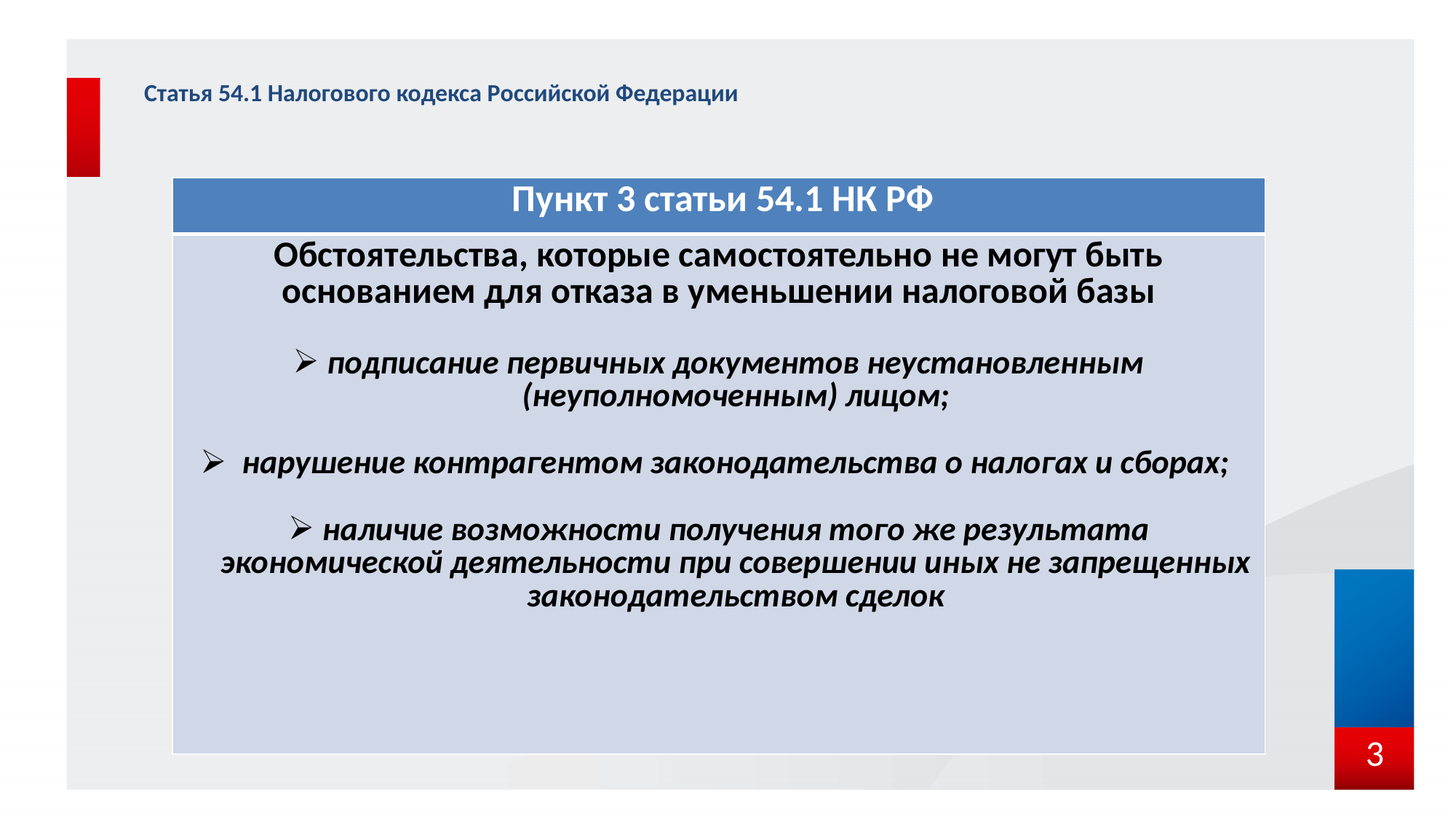

# Статья 54.1 Налогового кодекса Российской Федерации
| Пункт 3 статьи 54.1 НК РФ |
| --- |
| Обстоятельства, которые самостоятельно не могут быть основанием для отказа в уменьшении налоговой базы подписание первичных документов неустановленным (неуполномоченным) лицом; нарушение контрагентом законодательства о налогах и сборах; наличие возможности получения того же результата экономической деятельности при совершении иных не запрещенных законодательством сделок |
3